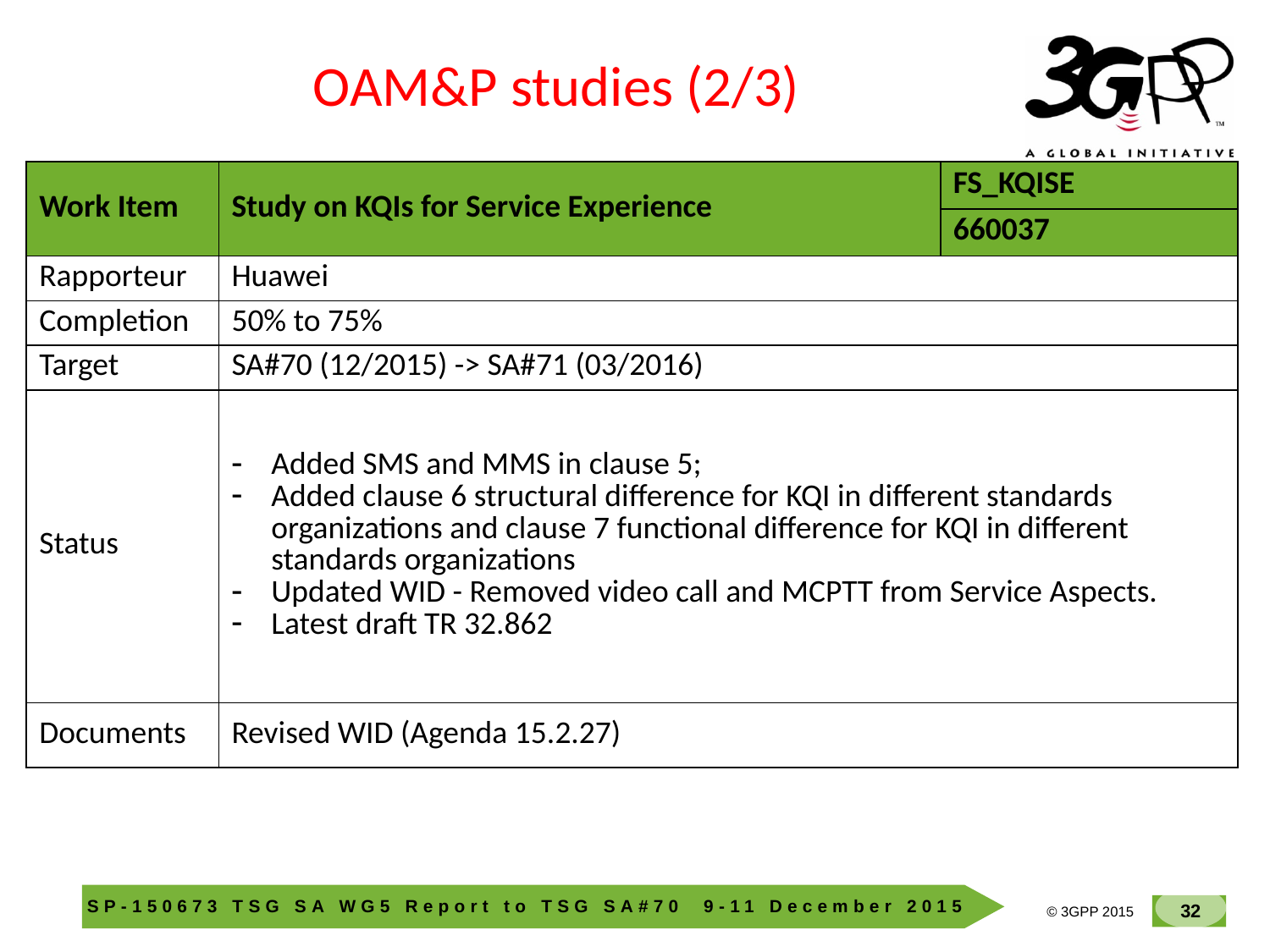

OAM&P studies (2/3)
| Work Item | Study on KQIs for Service Experience | FS\_KQISE |
| --- | --- | --- |
|  |  | 660037 |
| Rapporteur | Huawei |  |
| Completion | 50% to 75% |  |
| Target | SA#70 (12/2015) -> SA#71 (03/2016) |  |
| Status | Added SMS and MMS in clause 5; Added clause 6 structural difference for KQI in different standards organizations and clause 7 functional difference for KQI in different standards organizations Updated WID - Removed video call and MCPTT from Service Aspects. Latest draft TR 32.862 |  |
| Documents | Revised WID (Agenda 15.2.27) |  |